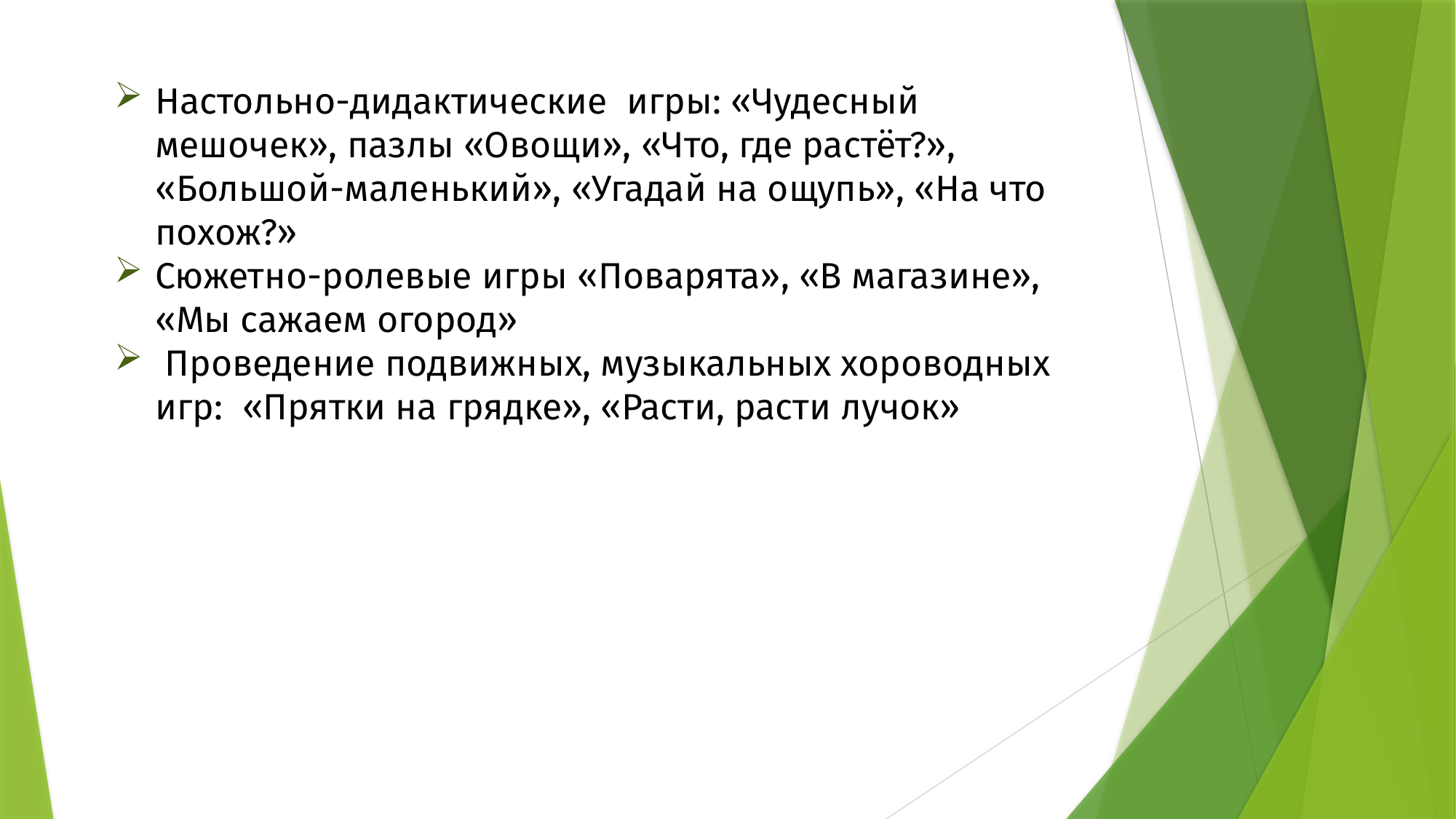

Настольно-дидактические  игры: «Чудесный мешочек», пазлы «Овощи», «Что, где растёт?», «Большой-маленький», «Угадай на ощупь», «На что похож?»
Сюжетно-ролевые игры «Поварята», «В магазине», «Мы сажаем огород»
 Проведение подвижных, музыкальных хороводных игр:  «Прятки на грядке», «Расти, расти лучок»